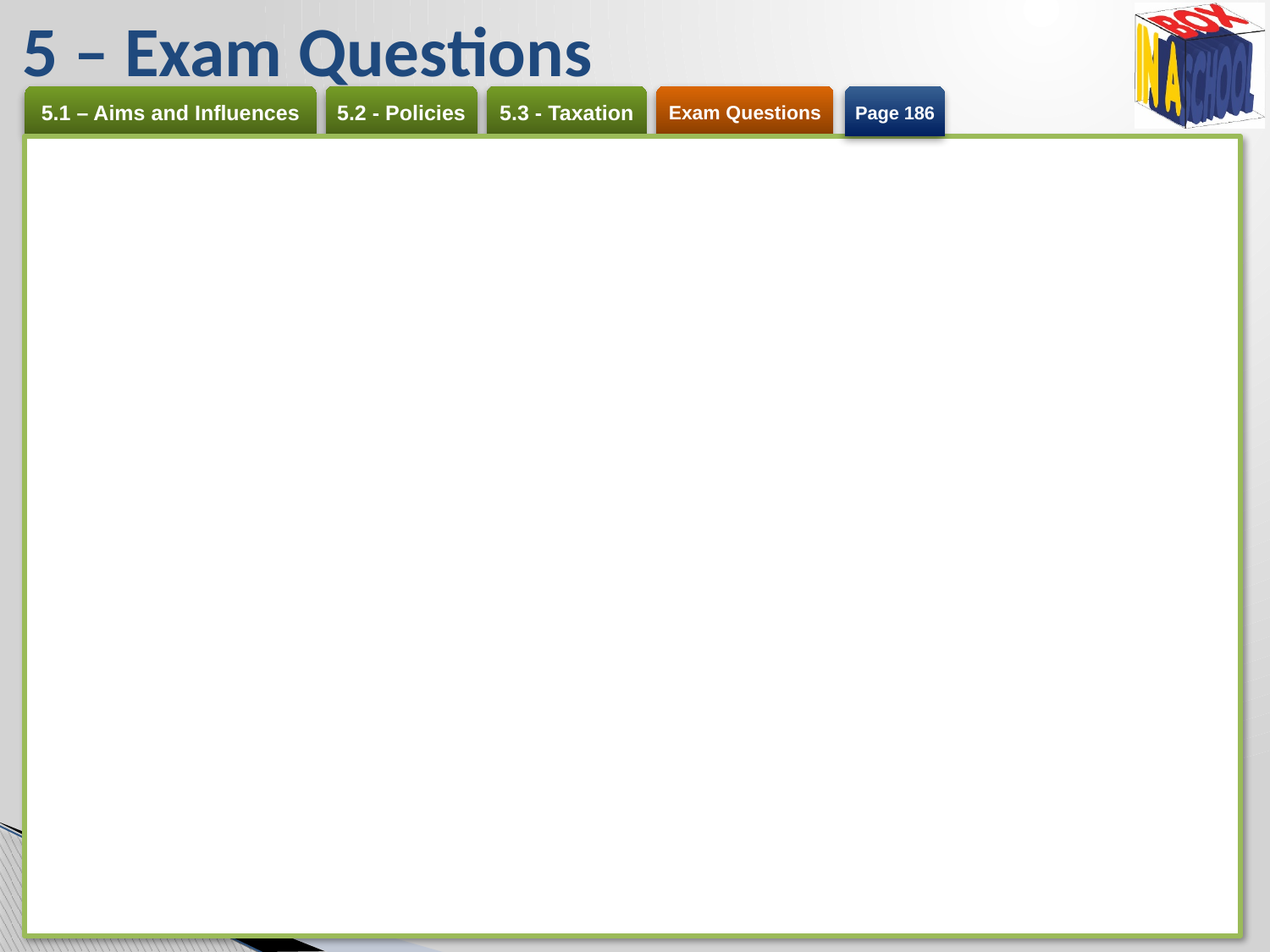

# 5 – Exam Questions
Page 186